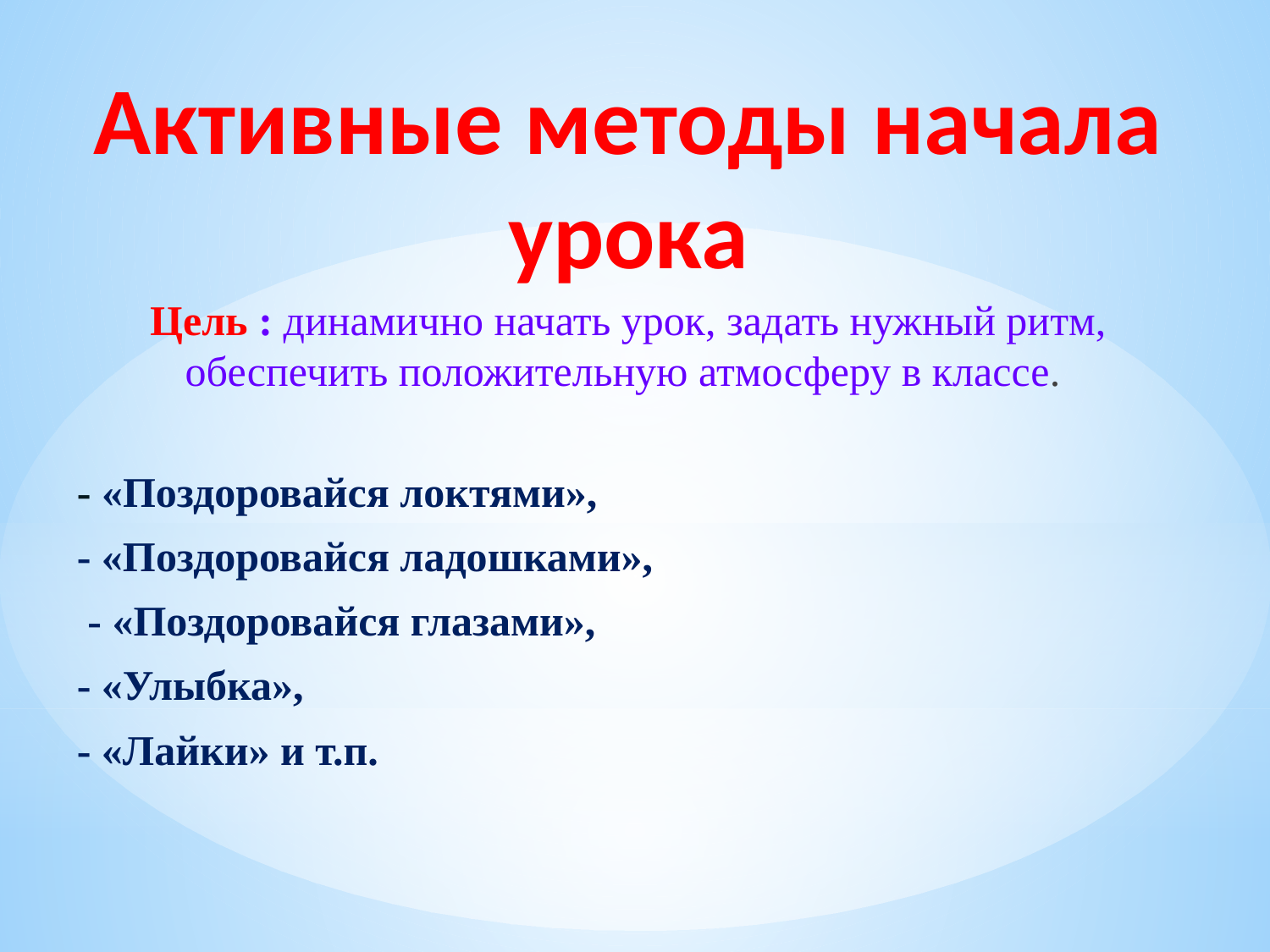

Активные методы начала урока
Цель : динамично начать урок, задать нужный ритм, обеспечить положительную атмосферу в классе.

- «Поздоровайся локтями»,
- «Поздоровайся ладошками»,
 - «Поздоровайся глазами»,
- «Улыбка»,
- «Лайки» и т.п.